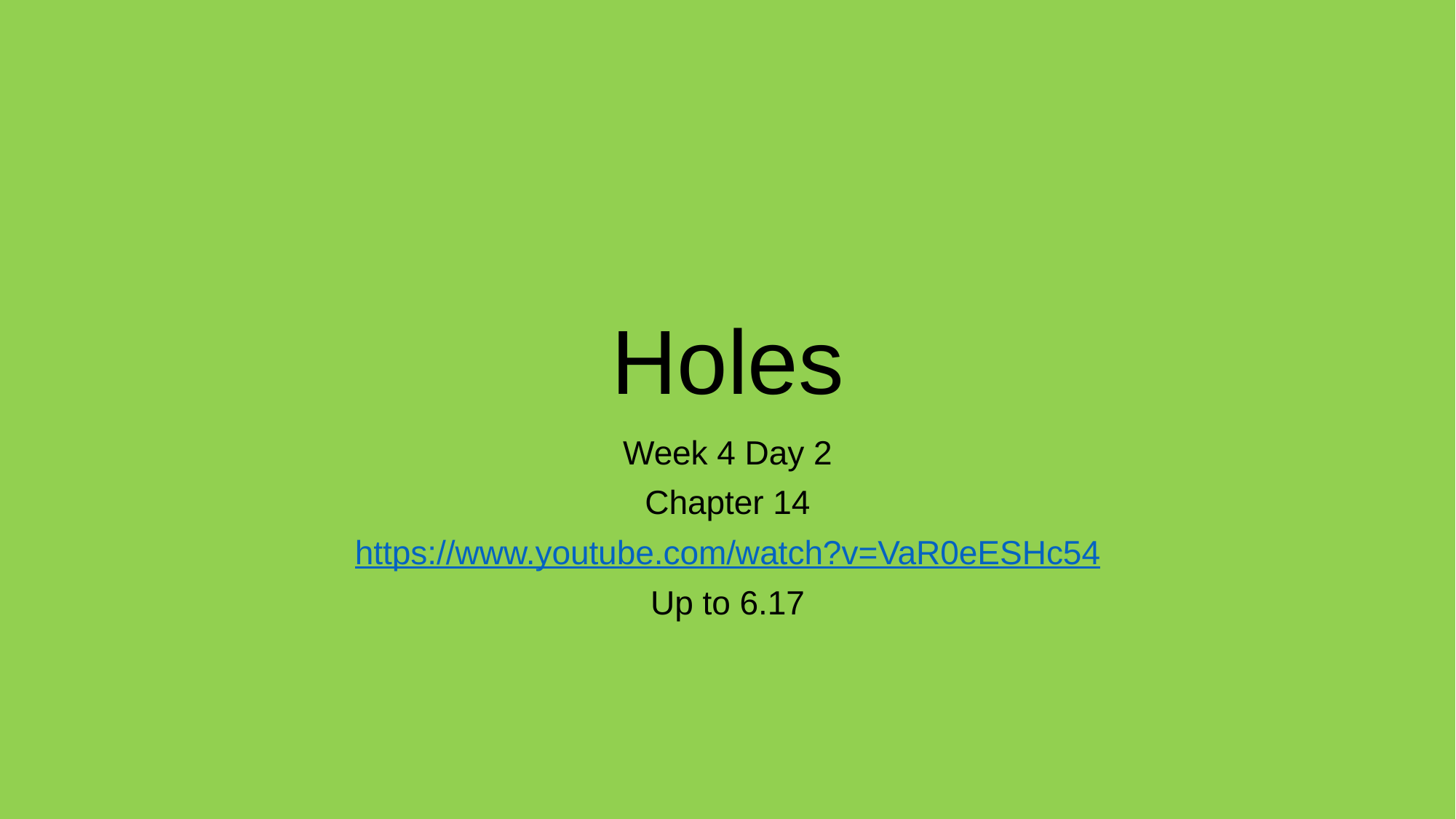

# Holes
Week 4 Day 2
Chapter 14
https://www.youtube.com/watch?v=VaR0eESHc54
Up to 6.17